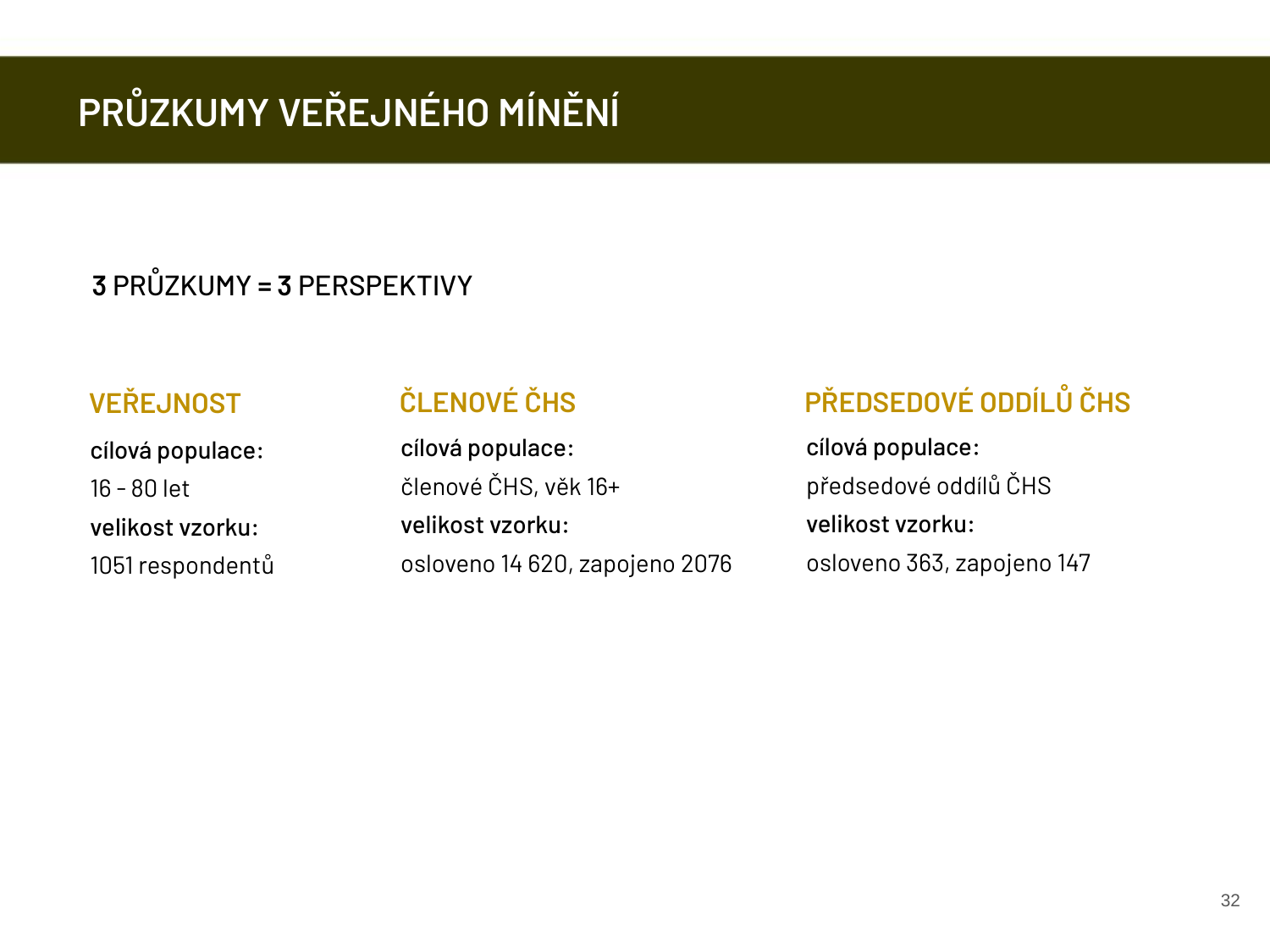

PRŮZKUMY VEŘEJNÉHO MÍNĚNÍ
3 PRŮZKUMY = 3 PERSPEKTIVY

ČLENOVÉ ČHS
PŘEDSEDOVÉ ODDÍLŮ ČHS
VEŘEJNOST
cílová populace:
předsedové oddílů ČHS
velikost vzorku:
osloveno 363, zapojeno 147

cílová populace:
členové ČHS, věk 16+
velikost vzorku:
osloveno 14 620, zapojeno 2076
cílová populace:
16 - 80 let
velikost vzorku:
1051 respondentů
32